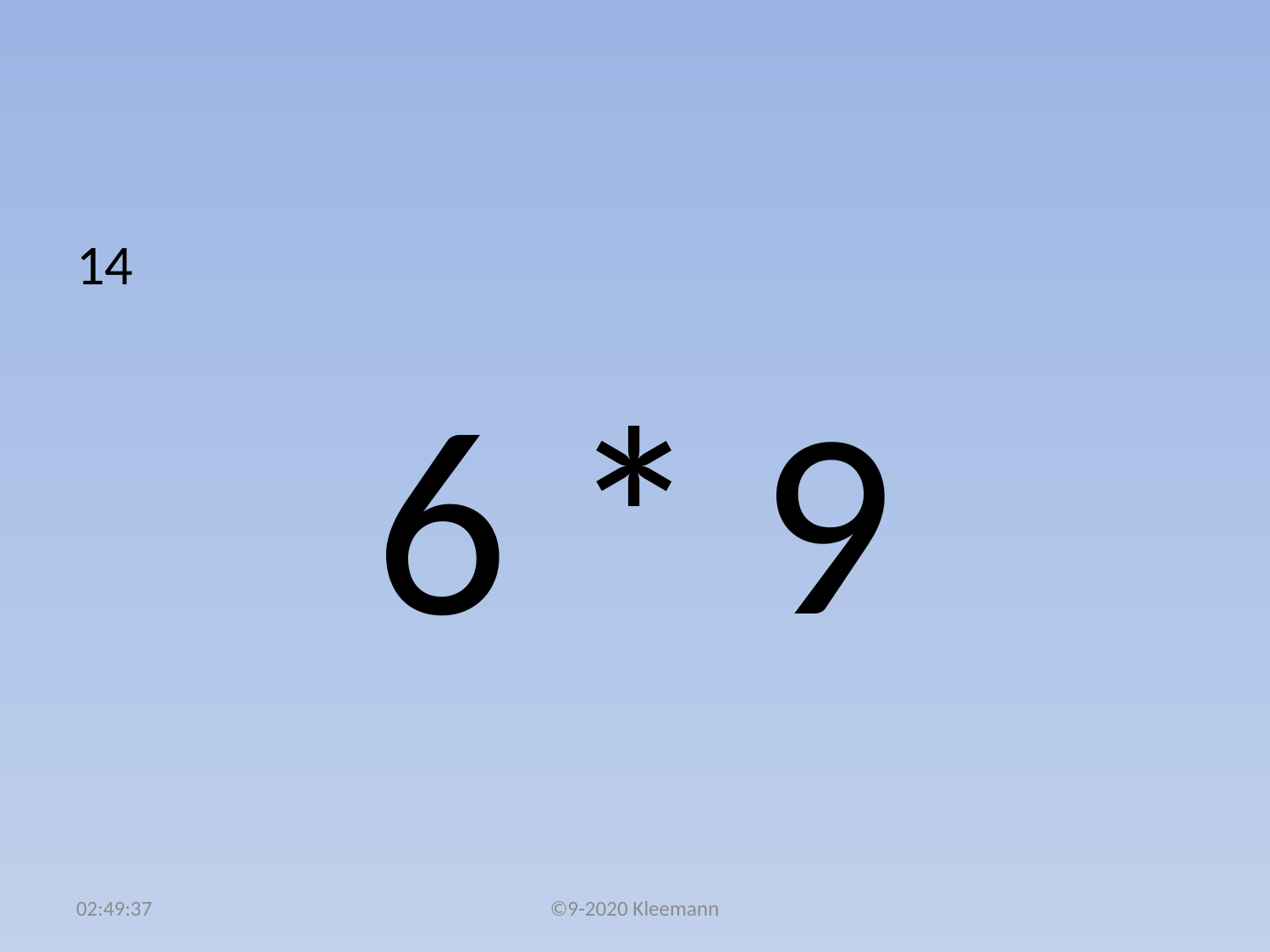

#
14
6 * 9
02:49:37
©9-2020 Kleemann